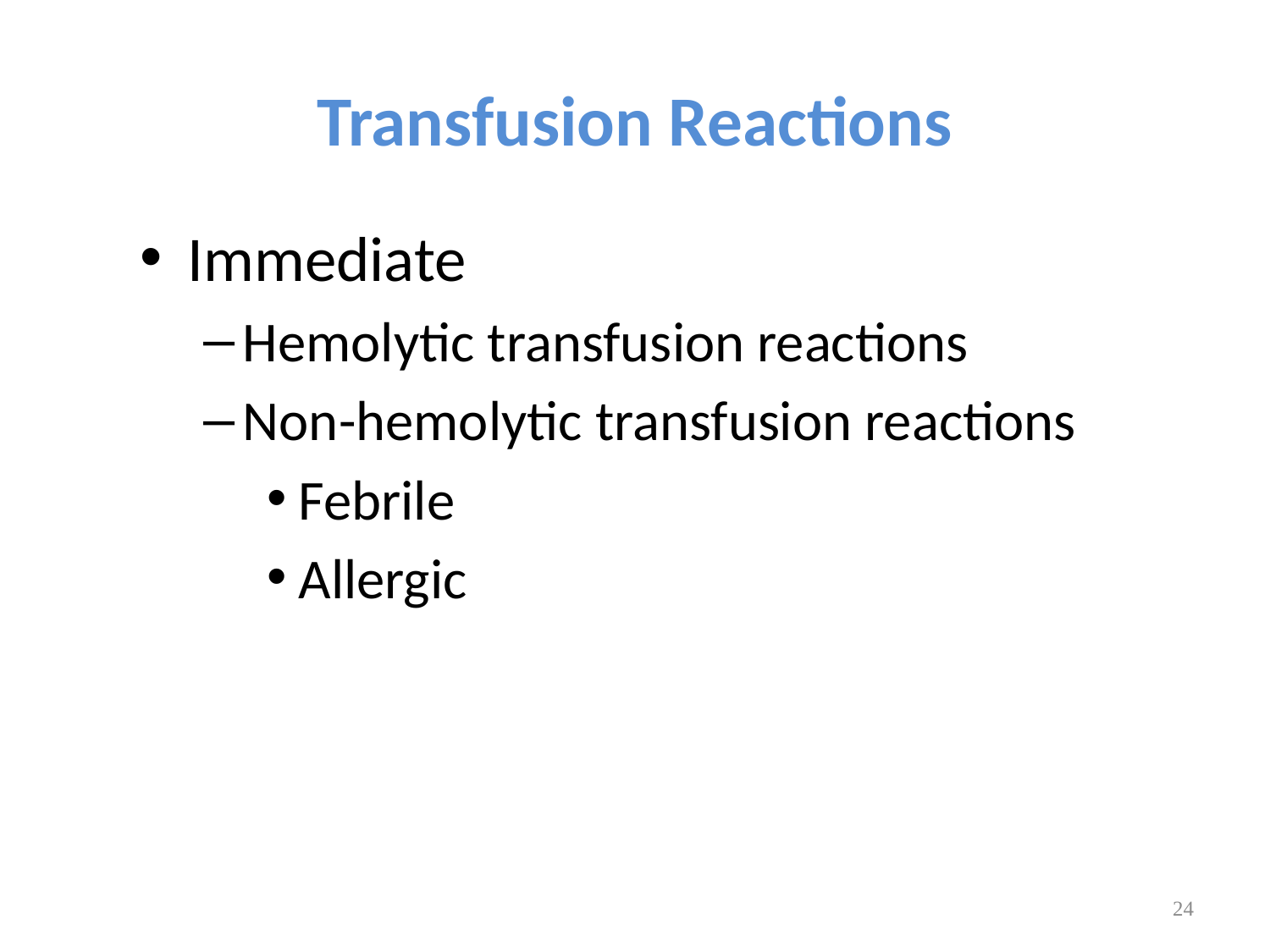

# Transfusion Reactions
Immediate
Hemolytic transfusion reactions
Non-hemolytic transfusion reactions
Febrile
Allergic
24